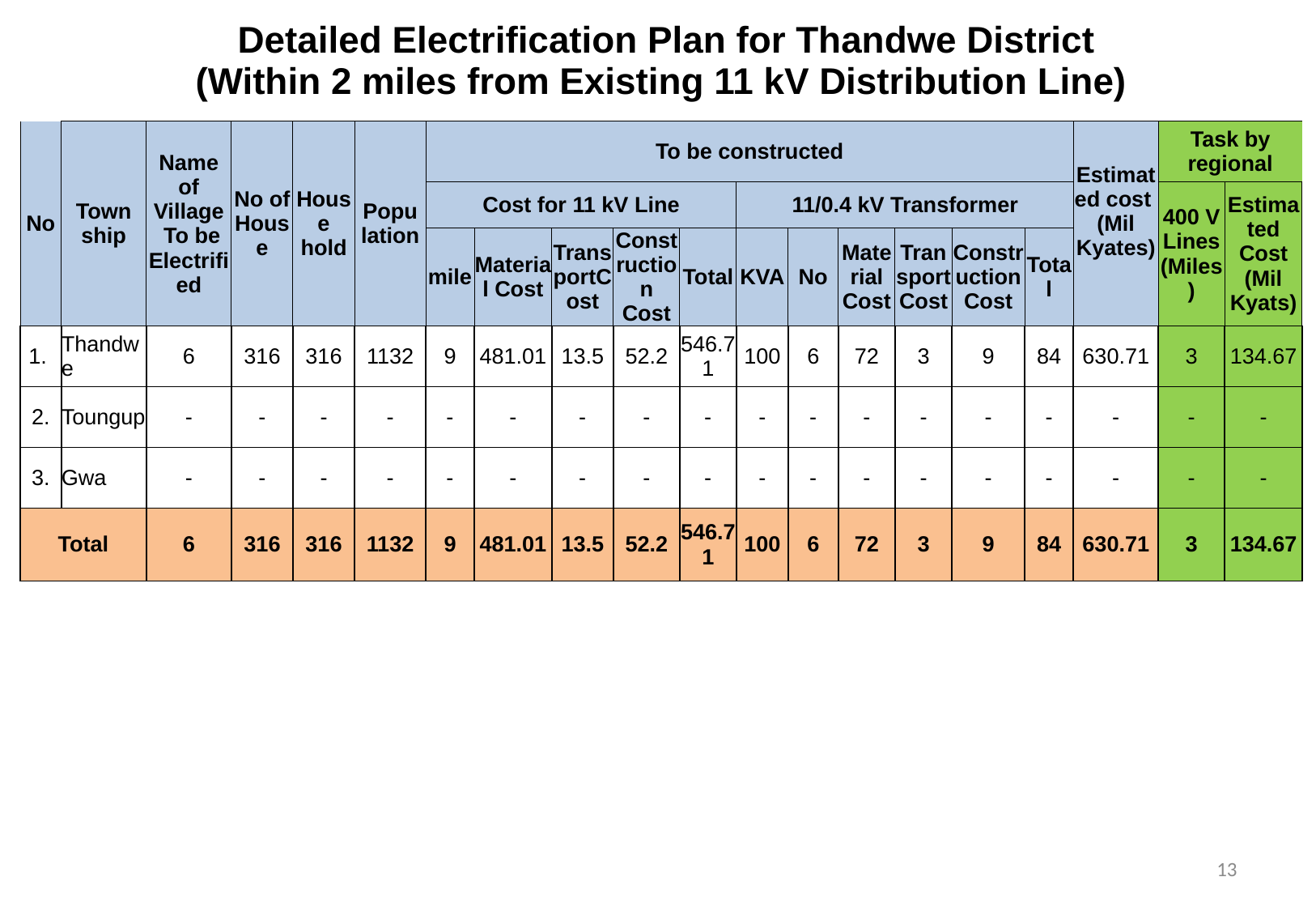

| Detailed Electrification Plan for Thandwe District (Within 2 miles from Existing 11 kV Distribution Line) |  |  |  |  |  |  |  |  |  |  |  |  |  |  |  |  |  |  |  |
| --- | --- | --- | --- | --- | --- | --- | --- | --- | --- | --- | --- | --- | --- | --- | --- | --- | --- | --- | --- |
| No | Town ship | Name of Village To be Electrified | No of House | House hold | Popu lation | To be constructed |  |  |  |  |  |  |  |  |  |  | Estimated cost (Mil Kyates) | Task by regional |  |
|  |  |  |  |  |  | Cost for 11 kV Line |  |  |  |  | 11/0.4 kV Transformer |  |  |  |  |  |  | 400 V Lines (Miles) | Estimated Cost (Mil Kyats) |
|  |  |  |  |  |  | mile | Material Cost | TransportCost | Construction Cost | Total | KVA | No | Material Cost | TransportCost | Construction Cost | Total |  |  |  |
| 1. | Thandwe | 6 | 316 | 316 | 1132 | 9 | 481.01 | 13.5 | 52.2 | 546.71 | 100 | 6 | 72 | 3 | 9 | 84 | 630.71 | 3 | 134.67 |
| 2. | Toungup | - | - | - | - | - | - | - | - | - | - | - | - | - | - | - | - | - | - |
| 3. | Gwa | - | - | - | - | - | - | - | - | - | - | - | - | - | - | - | - | - | - |
| Total |  | 6 | 316 | 316 | 1132 | 9 | 481.01 | 13.5 | 52.2 | 546.71 | 100 | 6 | 72 | 3 | 9 | 84 | 630.71 | 3 | 134.67 |
13